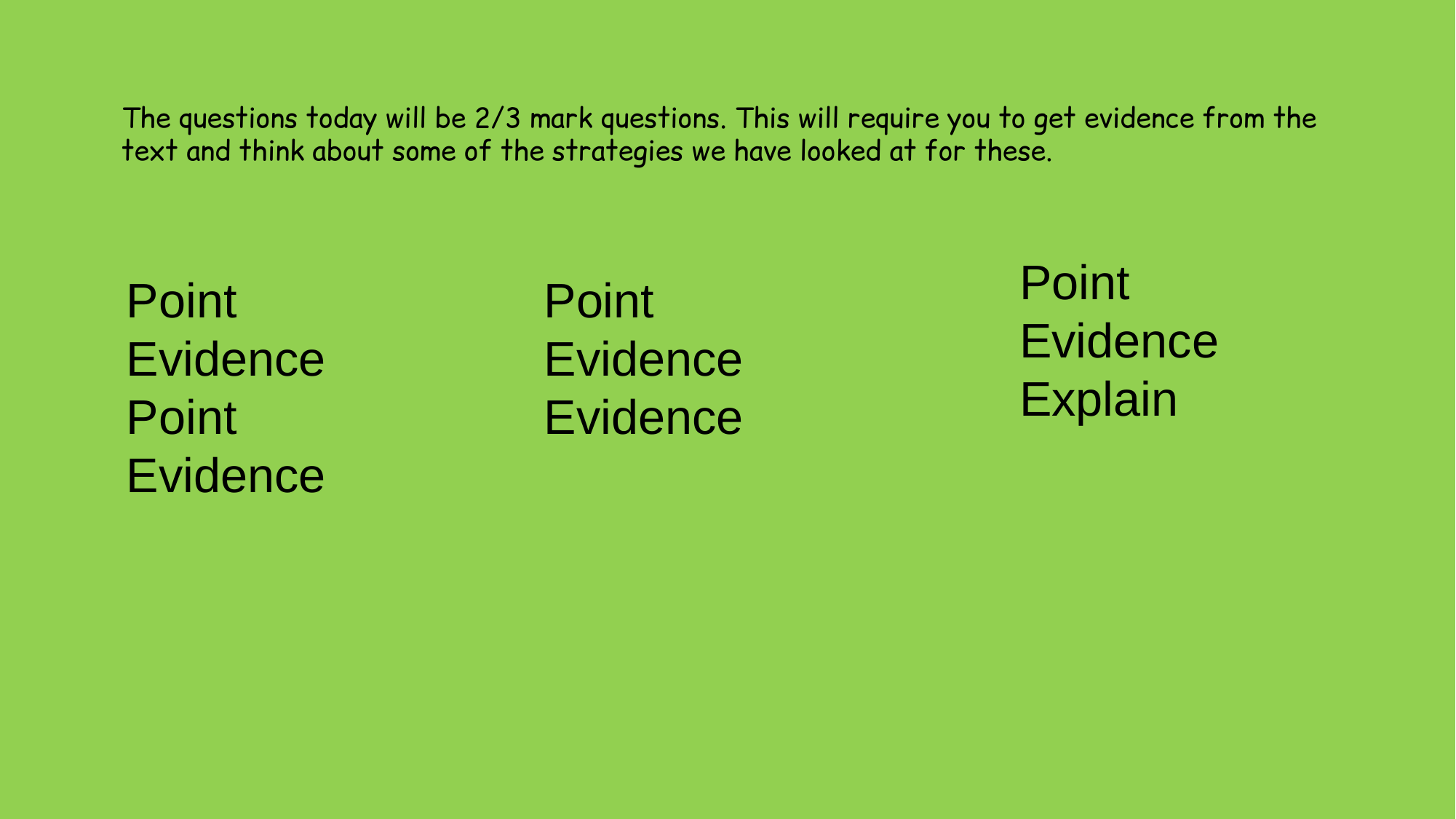

The questions today will be 2/3 mark questions. This will require you to get evidence from the text and think about some of the strategies we have looked at for these.
Point
Evidence
Explain
Point
Evidence
Point
Evidence
Point
Evidence
Evidence